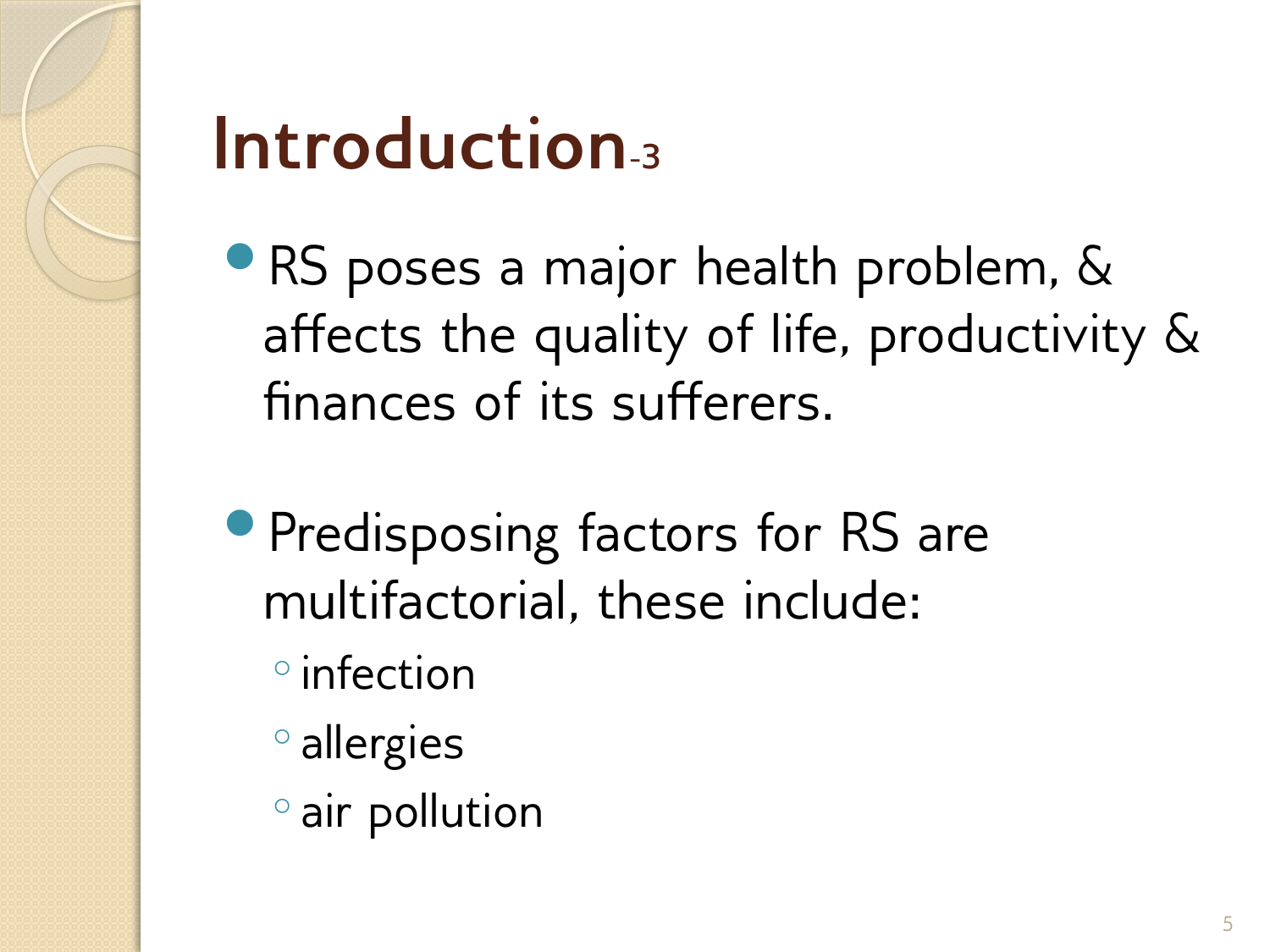

# Introduction-3
RS poses a major health problem, & affects the quality of life, productivity & finances of its sufferers.

Predisposing factors for RS are multifactorial, these include:
infection
allergies
air pollution

5